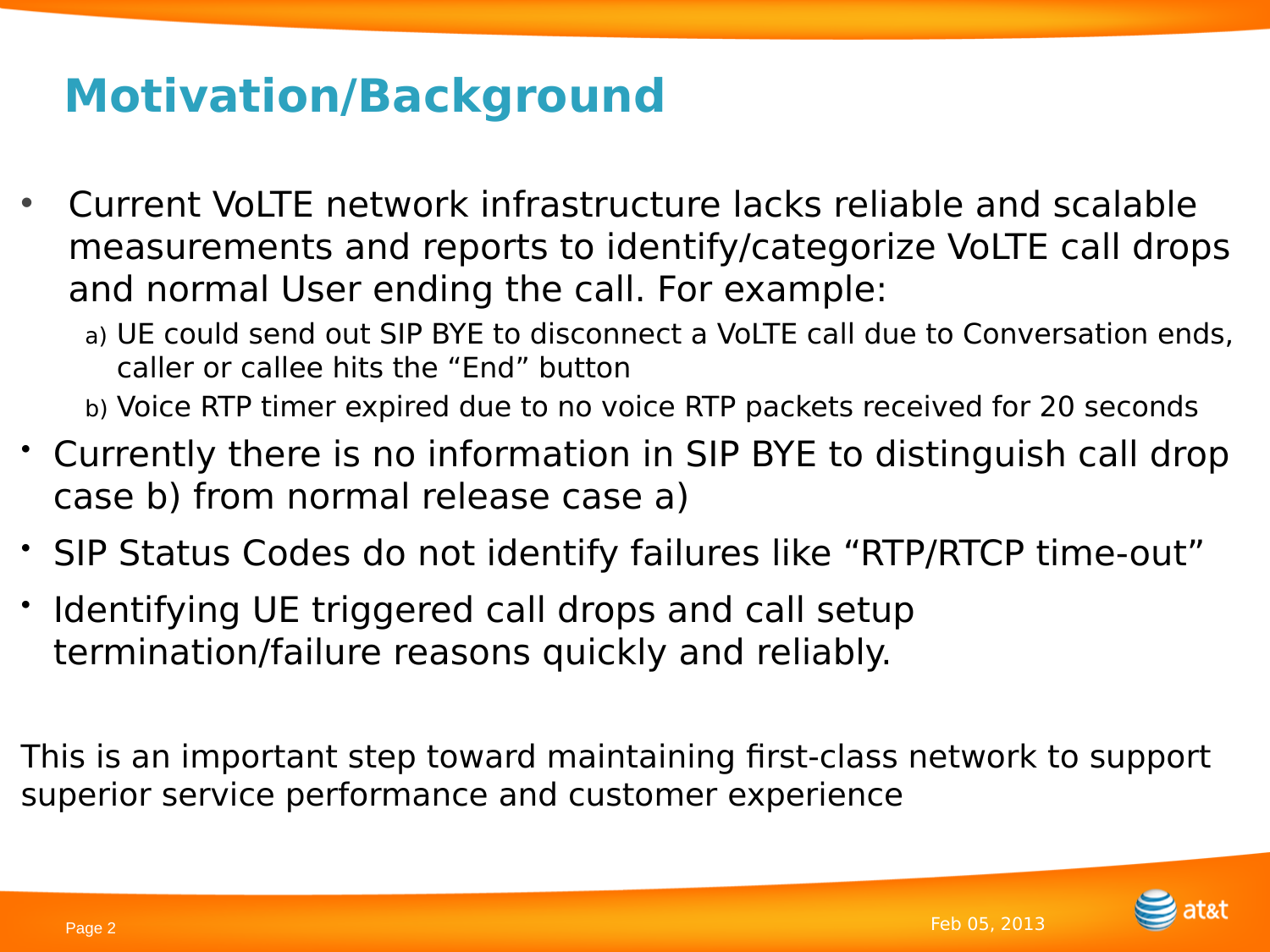

# Motivation/Background
Current VoLTE network infrastructure lacks reliable and scalable measurements and reports to identify/categorize VoLTE call drops and normal User ending the call. For example:
UE could send out SIP BYE to disconnect a VoLTE call due to Conversation ends, caller or callee hits the “End” button
Voice RTP timer expired due to no voice RTP packets received for 20 seconds
Currently there is no information in SIP BYE to distinguish call drop case b) from normal release case a)
SIP Status Codes do not identify failures like “RTP/RTCP time-out”
Identifying UE triggered call drops and call setup termination/failure reasons quickly and reliably.

This is an important step toward maintaining first-class network to support superior service performance and customer experience

Page 2